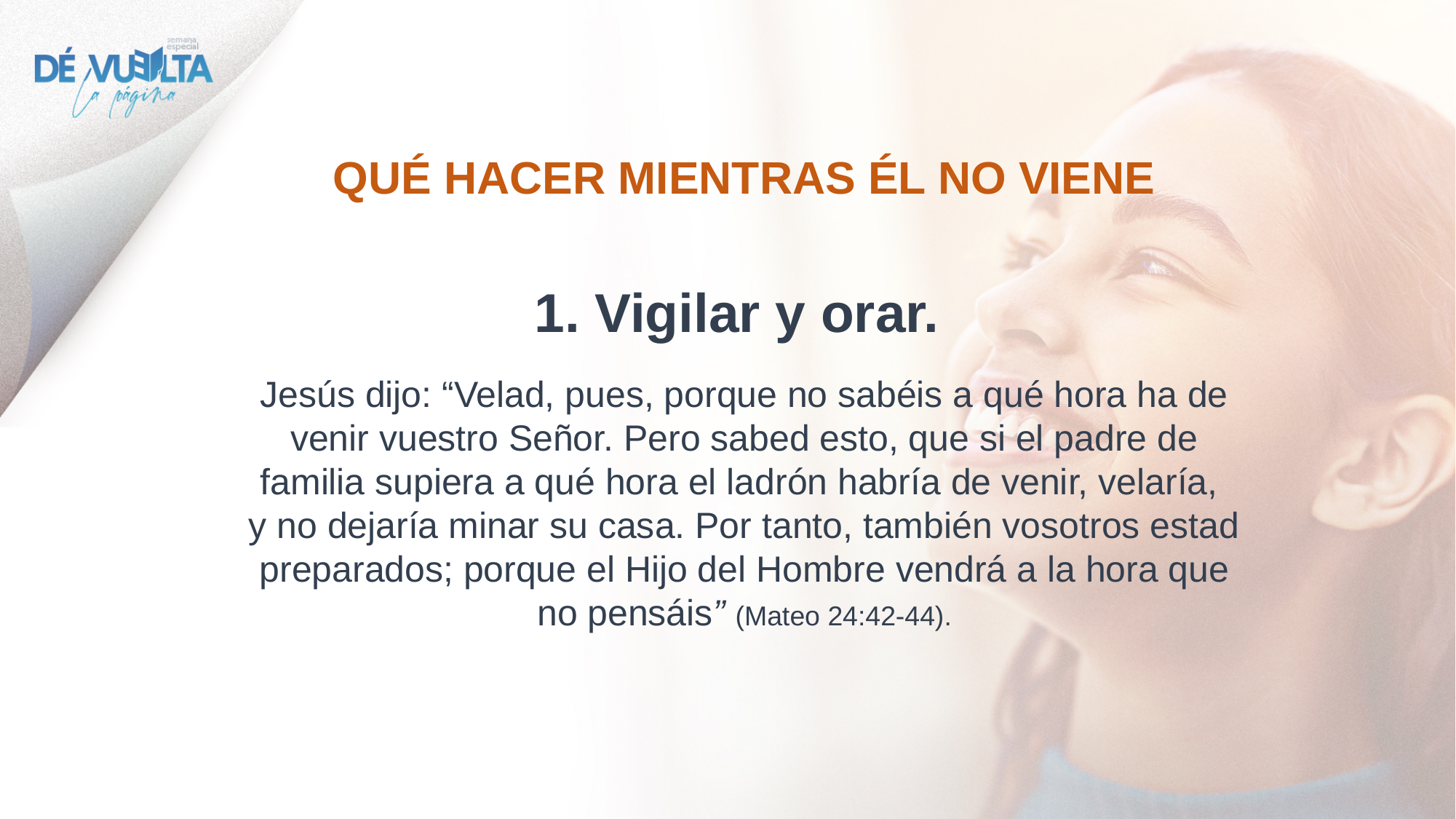

QUÉ HACER MIENTRAS ÉL NO VIENE

1. Vigilar y orar.
Jesús dijo: “Velad, pues, porque no sabéis a qué hora ha de venir vuestro Señor. Pero sabed esto, que si el padre de familia supiera a qué hora el ladrón habría de venir, velaría,  y no dejaría minar su casa. Por tanto, también vosotros estad preparados; porque el Hijo del Hombre vendrá a la hora que no pensáis” (Mateo 24:42-44).